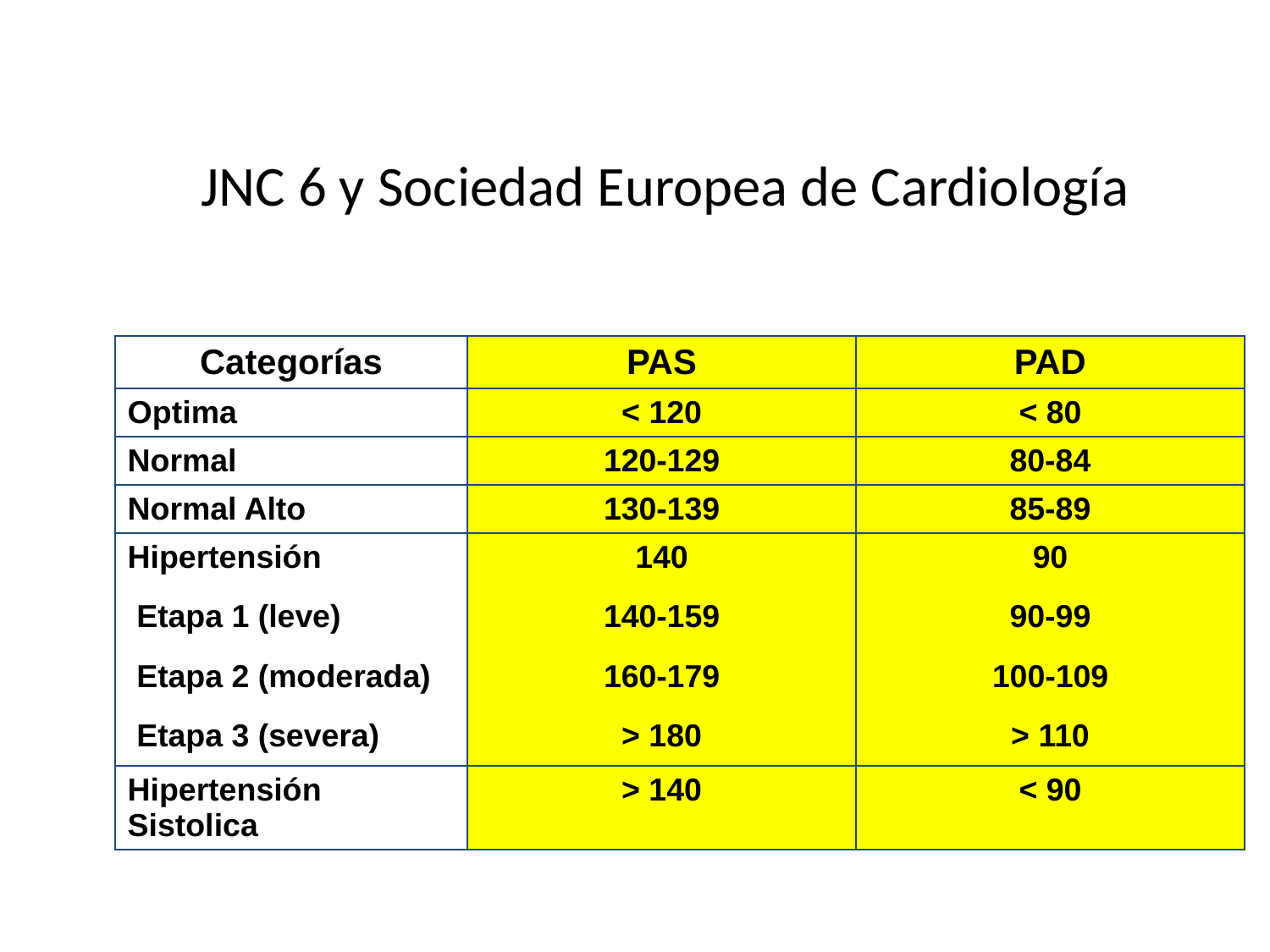

# JNC 6 y Sociedad Europea de Cardiología
| Categorías | PAS | PAD |
| --- | --- | --- |
| Optima | < 120 | < 80 |
| Normal | 120-129 | 80-84 |
| Normal Alto | 130-139 | 85-89 |
| Hipertensión Etapa 1 (leve) Etapa 2 (moderada) Etapa 3 (severa) | 140 140-159 160-179 > 180 | 90 90-99 100-109 > 110 |
| Hipertensión Sistolica | > 140 | < 90 |